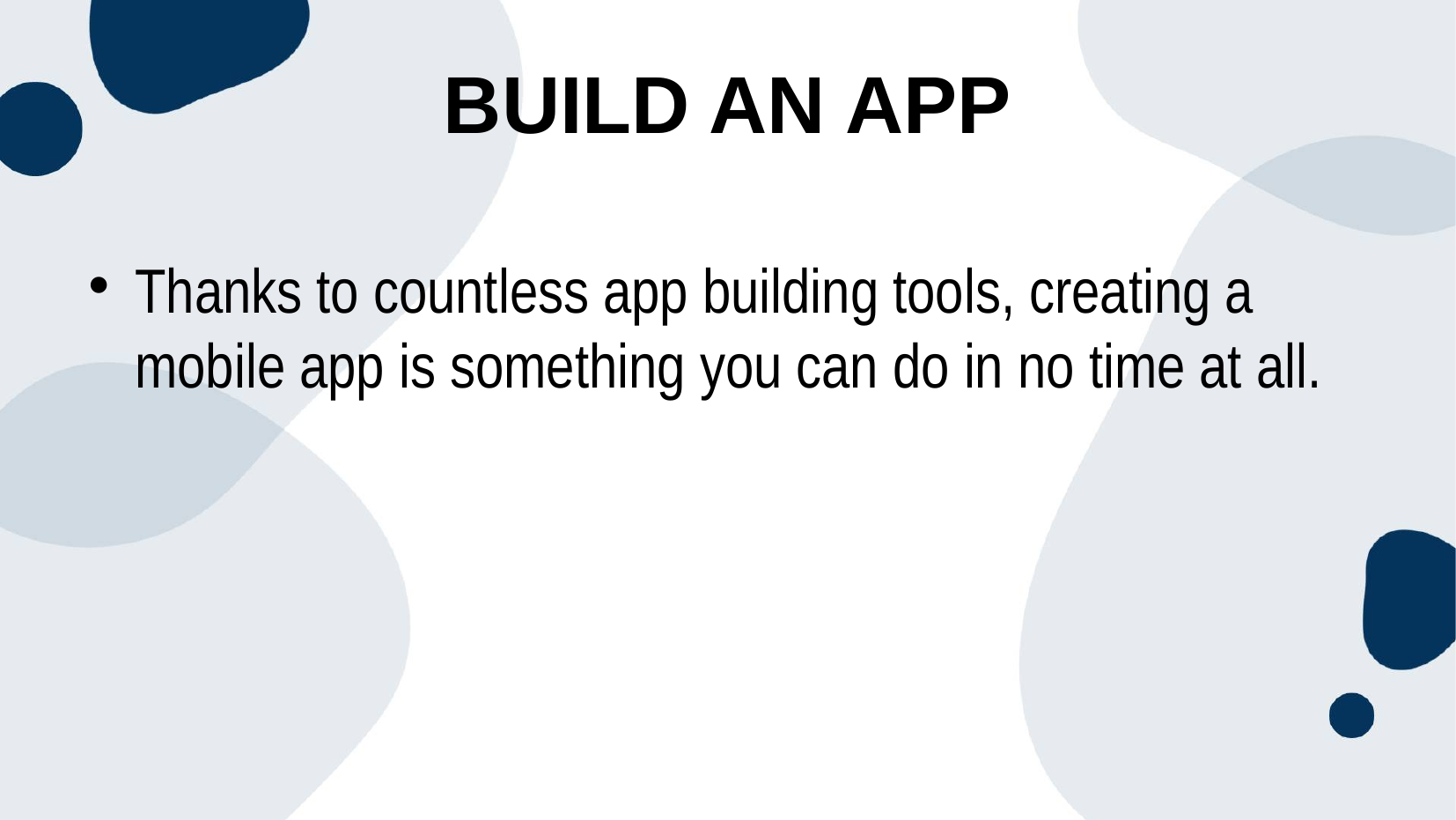

Build an App
Thanks to countless app building tools, creating a mobile app is something you can do in no time at all.